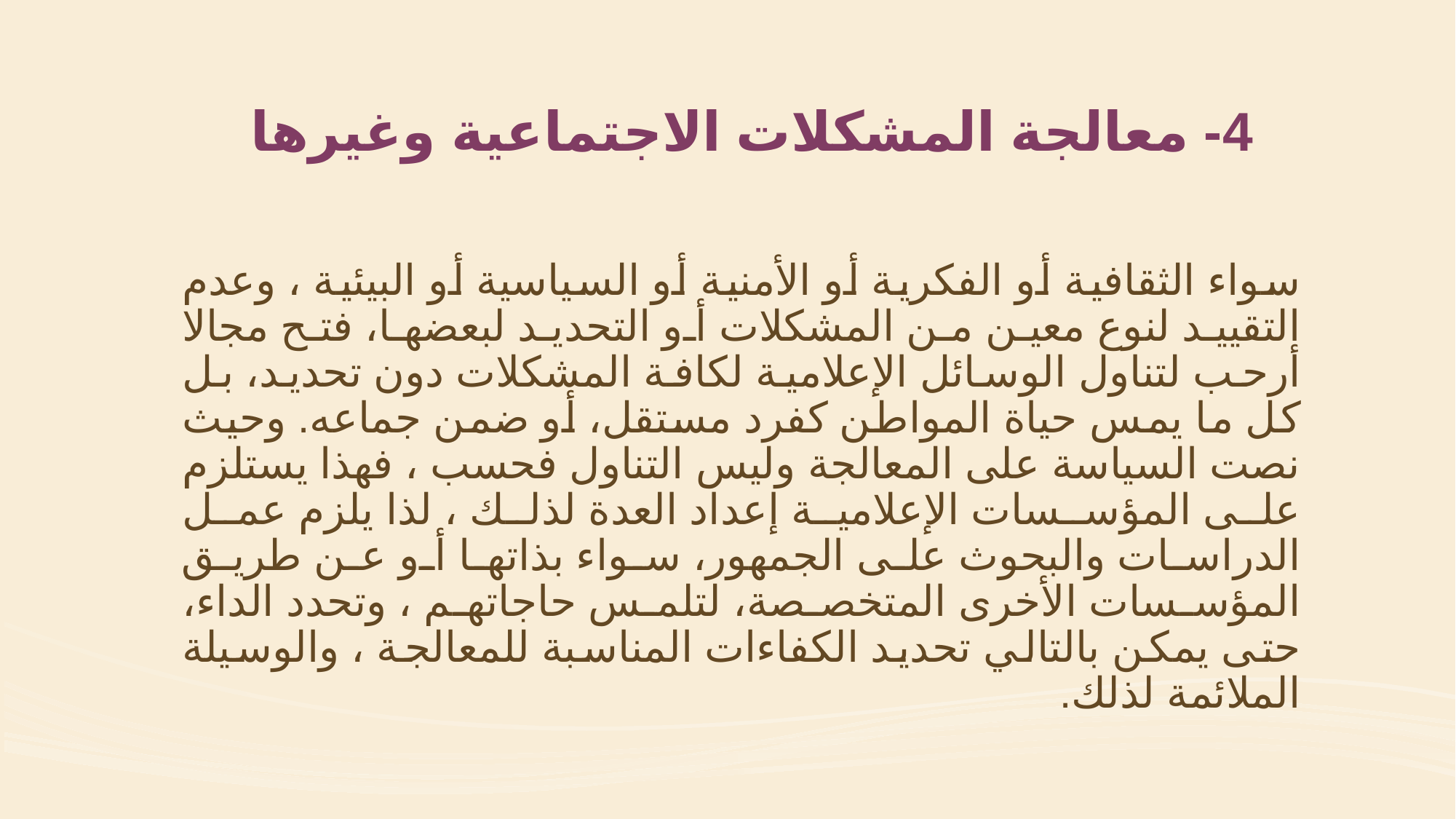

# 4- معالجة المشكلات الاجتماعية وغيرها
سواء الثقافية أو الفكرية أو الأمنية أو السياسية أو البيئية ، وعدم التقييد لنوع معين من المشكلات أو التحديد لبعضها، فتح مجالا أرحب لتناول الوسائل الإعلامية لكافة المشكلات دون تحديد، بل كل ما يمس حياة المواطن كفرد مستقل، أو ضمن جماعه. وحيث نصت السياسة على المعالجة وليس التناول فحسب ، فهذا يستلزم على المؤسسات الإعلامية إعداد العدة لذلك ، لذا يلزم عمل الدراسات والبحوث على الجمهور، سواء بذاتها أو عن طريق المؤسسات الأخرى المتخصصة، لتلمس حاجاتهم ، وتحدد الداء، حتى يمكن بالتالي تحديد الكفاءات المناسبة للمعالجة ، والوسيلة الملائمة لذلك.